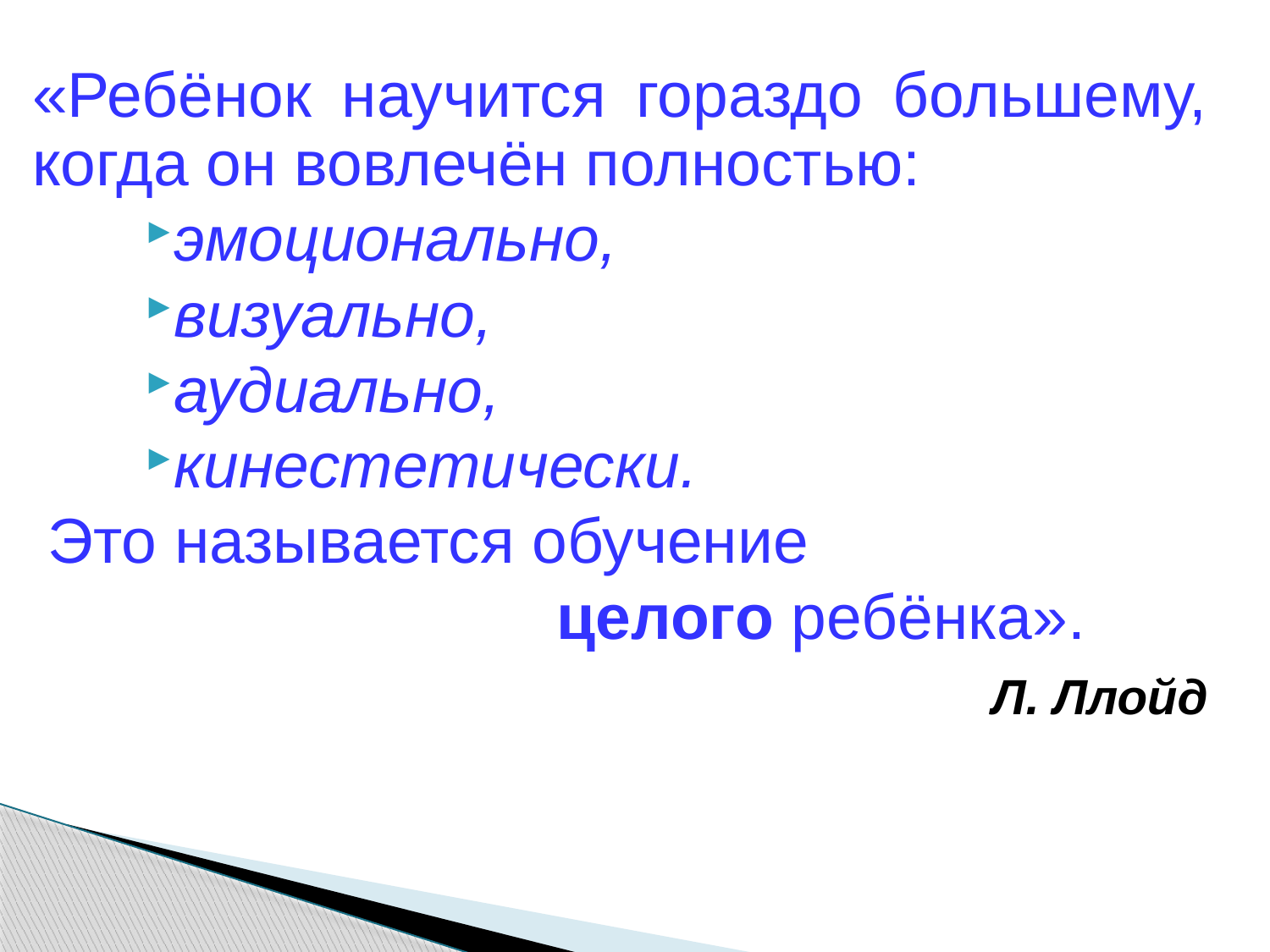

«Ребёнок научится гораздо большему, когда он вовлечён полностью:
эмоционально,
визуально,
аудиально,
кинестетически.
Это называется обучение
                             целого ребёнка».
    Л. Ллойд